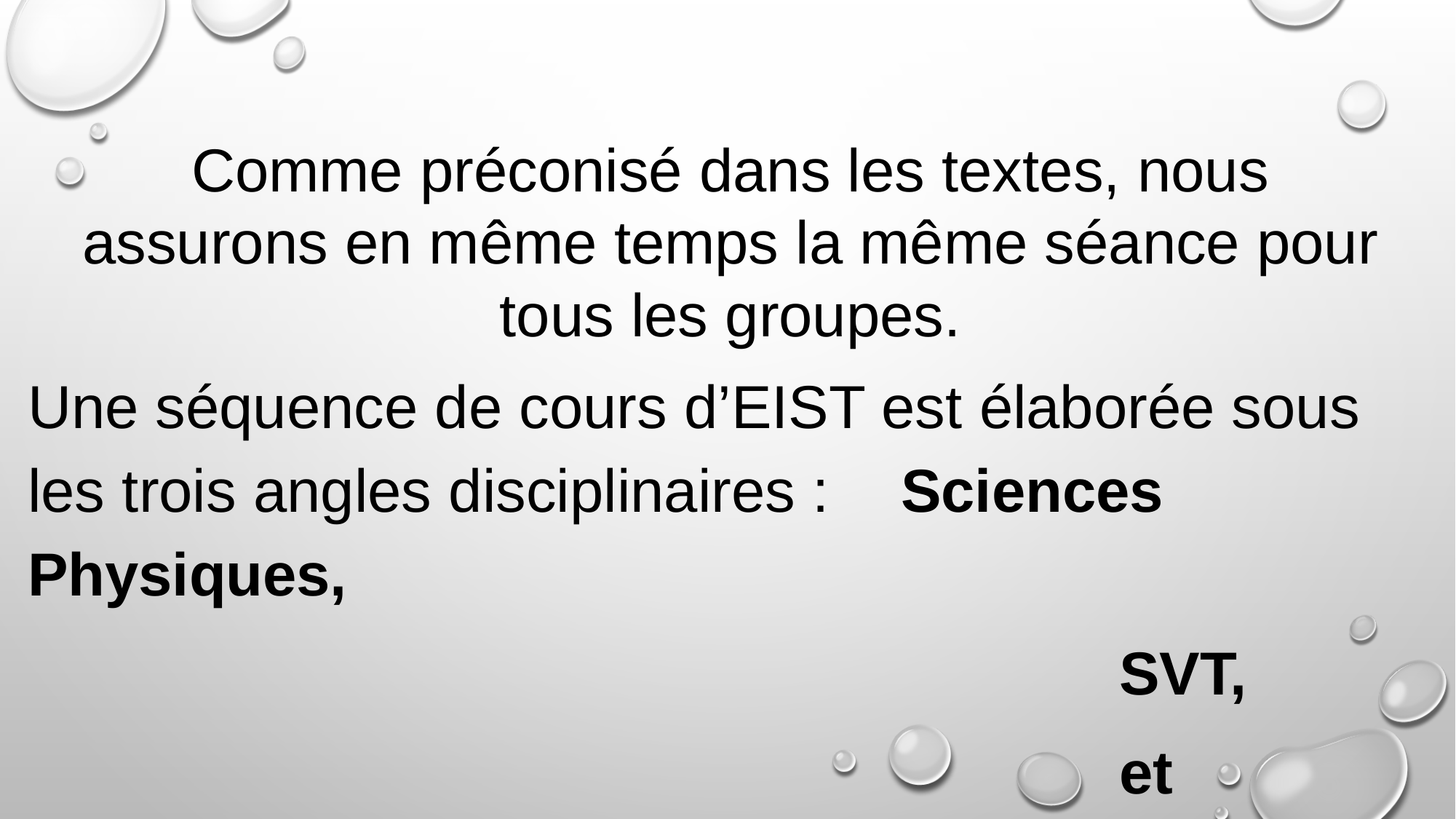

Comme préconisé dans les textes, nous assurons en même temps la même séance pour tous les groupes.
Une séquence de cours d’EIST est élaborée sous les trois angles disciplinaires :	Sciences Physiques,
										SVT,
										et Technologie.